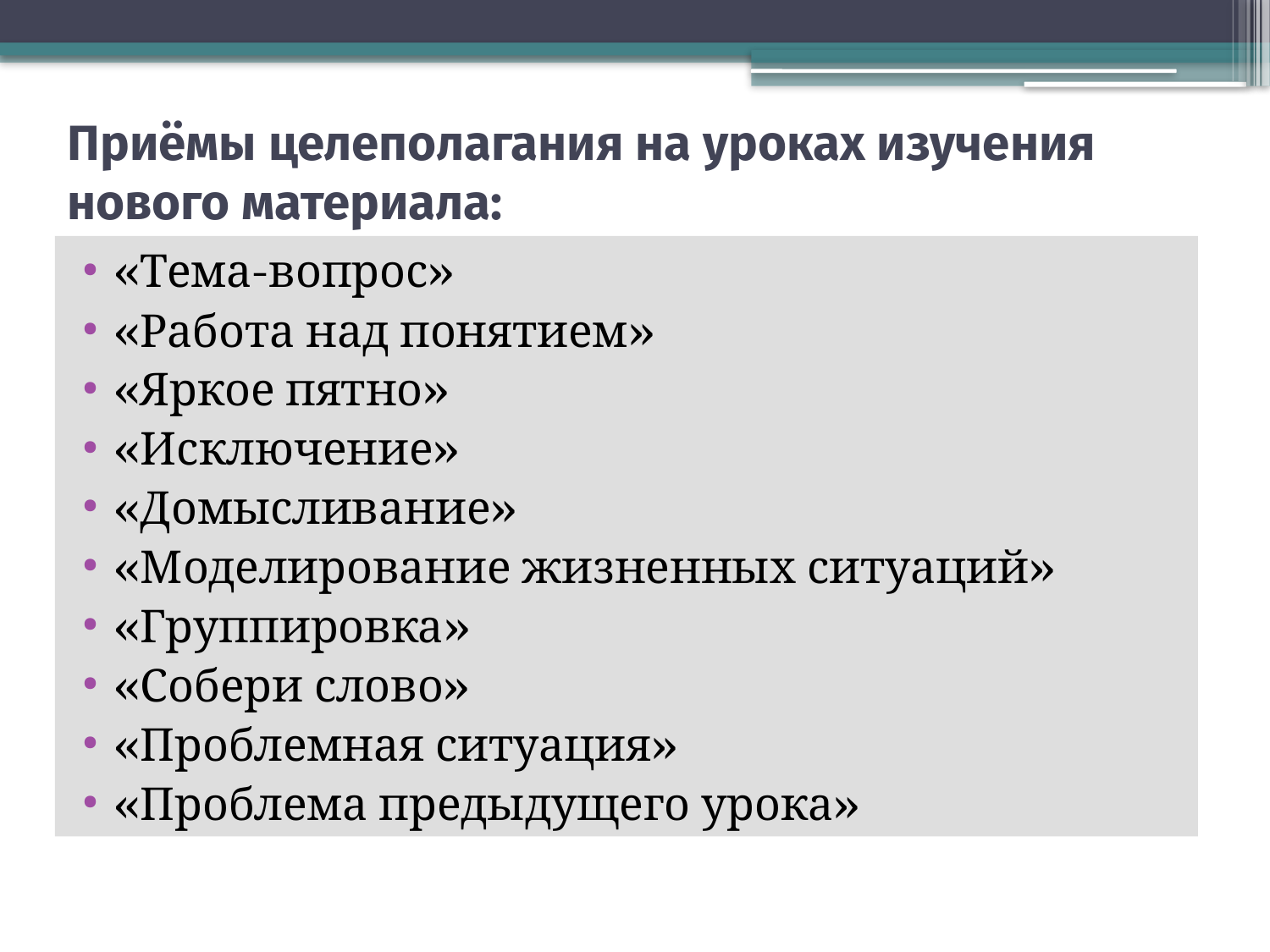

# Приёмы целеполагания на уроках изучения нового материала:
«Тема-вопрос»
«Работа над понятием»
«Яркое пятно»
«Исключение»
«Домысливание»
«Моделирование жизненных ситуаций»
«Группировка»
«Собери слово»
«Проблемная ситуация»
«Проблема предыдущего урока»